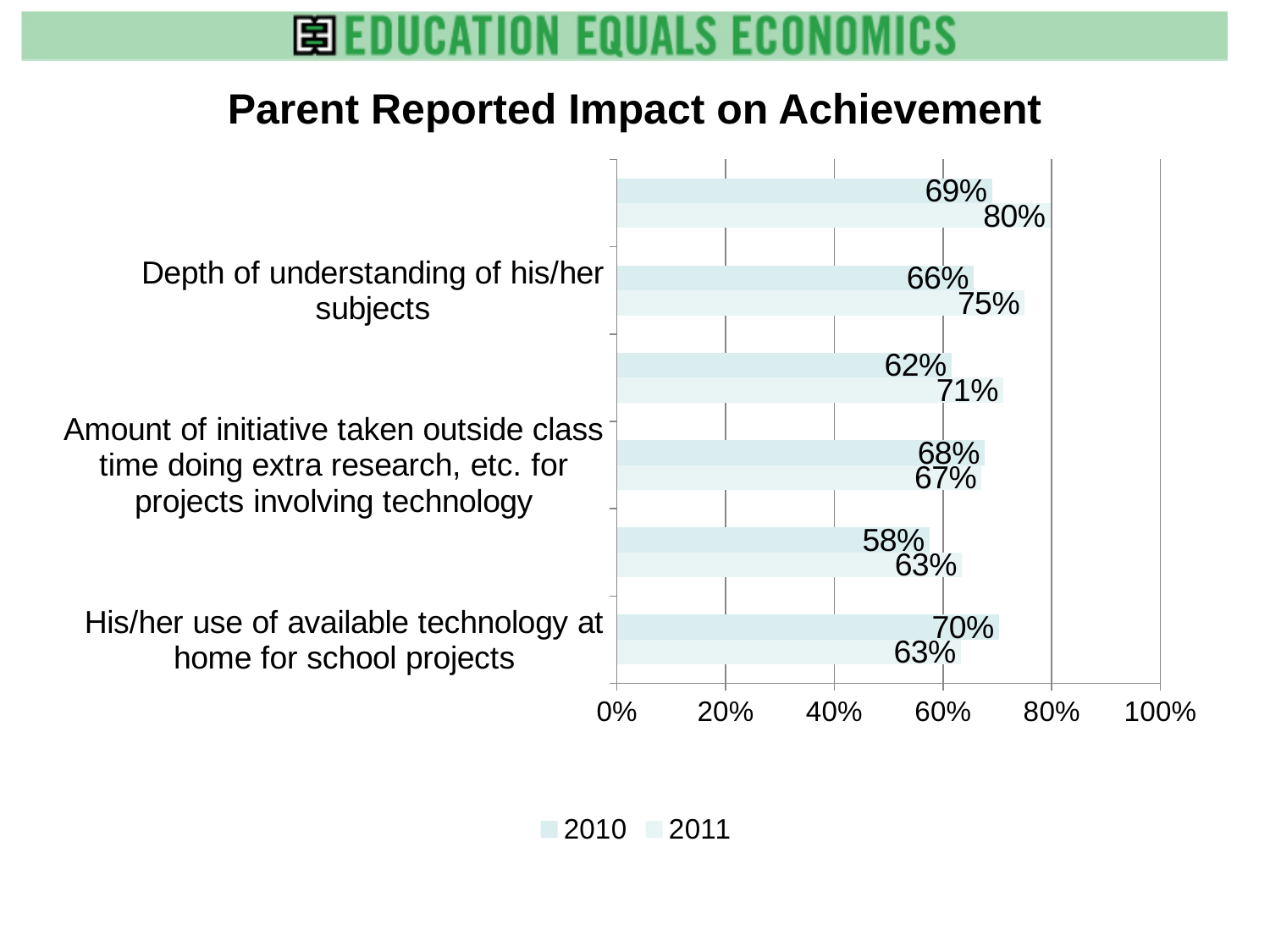

Parent Reported Impact on Achievement

### Chart

| Category |  |  |
|---|---|---|
| His/her use of available technology at home for school projects | 0.6325459317585352 | 0.7028985507246377 |
| Amount of time spent working with other classmates on projects | 0.6346153846153902 | 0.5750000000000006 |
| Amount of initiative taken outside class time doing extra research, etc. for projects involving technology | 0.6710526315789523 | 0.6764705882352946 |
| Breadth of understanding of his/her subjects | 0.710659898477163 | 0.6153846153846156 |
| Depth of understanding of his/her subjects | 0.7500000000000046 | 0.6564885496183207 |
| More positive attitude towards learning | 0.7975308641975305 | 0.6901408450704226 |